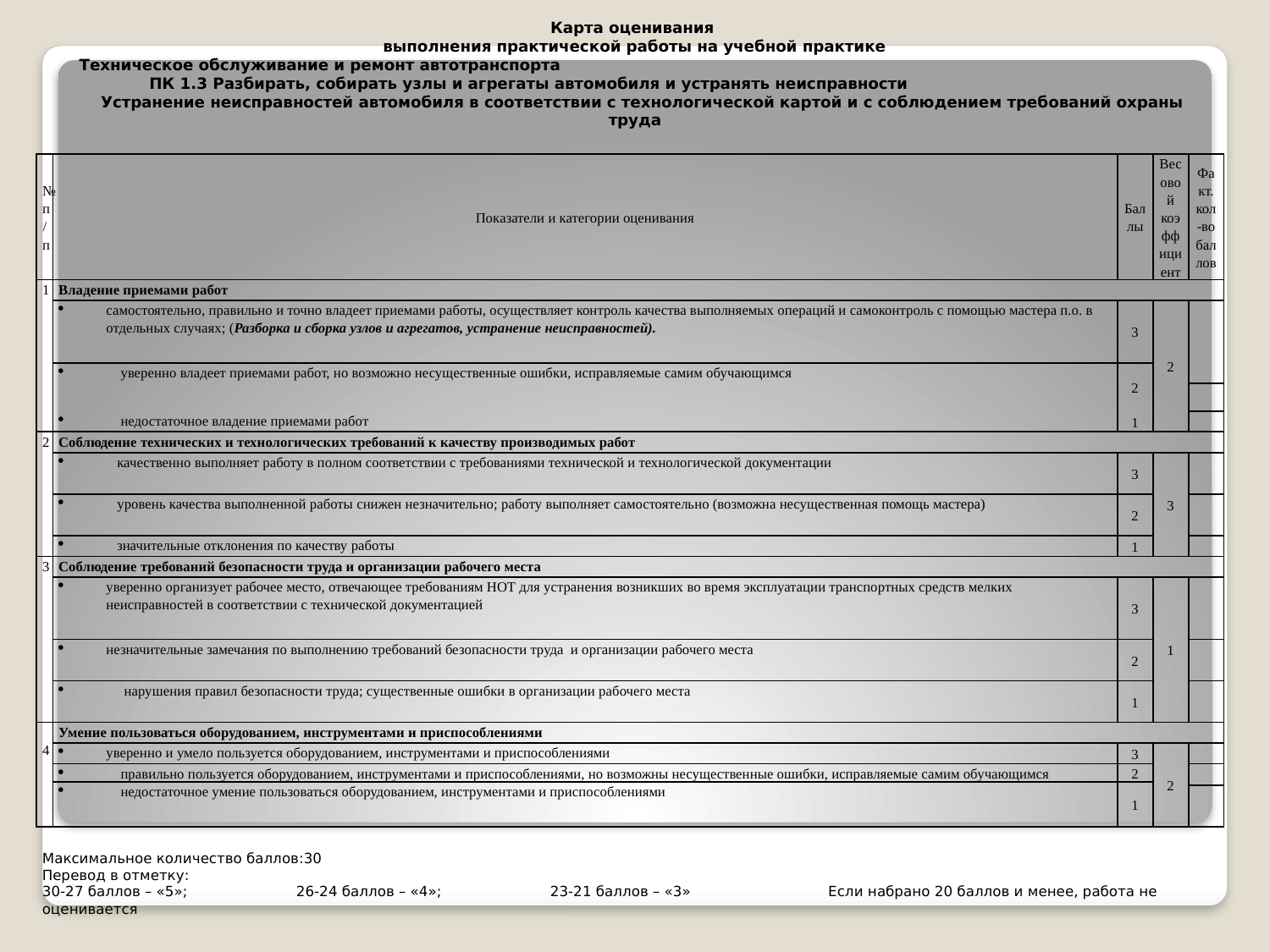

# Карта оценивания выполнения практической работы на учебной практике Техническое обслуживание и ремонт автотранспорта ПК 1.3 Разбирать, собирать узлы и агрегаты автомобиля и устранять неисправности Устранение неисправностей автомобиля в соответствии с технологической картой и с соблюдением требований охраны труда
| № п/п | Показатели и категории оценивания | Баллы | Весовой коэффициент | Факт. кол-во баллов |
| --- | --- | --- | --- | --- |
| 1 | Владение приемами работ |  |  |  |
|  | самостоятельно, правильно и точно владеет приемами работы, осуществляет контроль качества выполняемых операций и самоконтроль с помощью мастера п.о. в отдельных случаях; (Разборка и сборка узлов и агрегатов, устранение неисправностей). | 3 | 2 |  |
|  | уверенно владеет приемами работ, но возможно несущественные ошибки, исправляемые самим обучающимся | 2 |  |  |
|  |  |  |  |  |
|  | недостаточное владение приемами работ | 1 |  |  |
|  |  |  |  |  |
| 2 | Соблюдение технических и технологических требований к качеству производимых работ |  |  |  |
|  | качественно выполняет работу в полном соответствии с требованиями технической и технологической документации | 3 | 3 |  |
|  | уровень качества выполненной работы снижен незначительно; работу выполняет самостоятельно (возможна несущественная помощь мастера) | 2 |  |  |
|  | значительные отклонения по качеству работы | 1 |  |  |
| 3 | Соблюдение требований безопасности труда и организации рабочего места |  |  |  |
|  | уверенно организует рабочее место, отвечающее требованиям НОТ для устранения возникших во время эксплуатации транспортных средств мелких неисправностей в соответствии с технической документацией | 3 | 1 |  |
|  | незначительные замечания по выполнению требований безопасности труда и организации рабочего места | 2 |  |  |
|  | нарушения правил безопасности труда; существенные ошибки в организации рабочего места | 1 |  |  |
| 4 | Умение пользоваться оборудованием, инструментами и приспособлениями |  |  |  |
|  | уверенно и умело пользуется оборудованием, инструментами и приспособлениями | 3 | 2 |  |
|  | правильно пользуется оборудованием, инструментами и приспособлениями, но возможны несущественные ошибки, исправляемые самим обучающимся | 2 |  |  |
|  | недостаточное умение пользоваться оборудованием, инструментами и приспособлениями | 1 |  |  |
|  |  |  |  |  |
Максимальное количество баллов:30
Перевод в отметку:
30-27 баллов – «5»; 	26-24 баллов – «4»; 	23-21 баллов – «3»                               Если набрано 20 баллов и менее, работа не оценивается